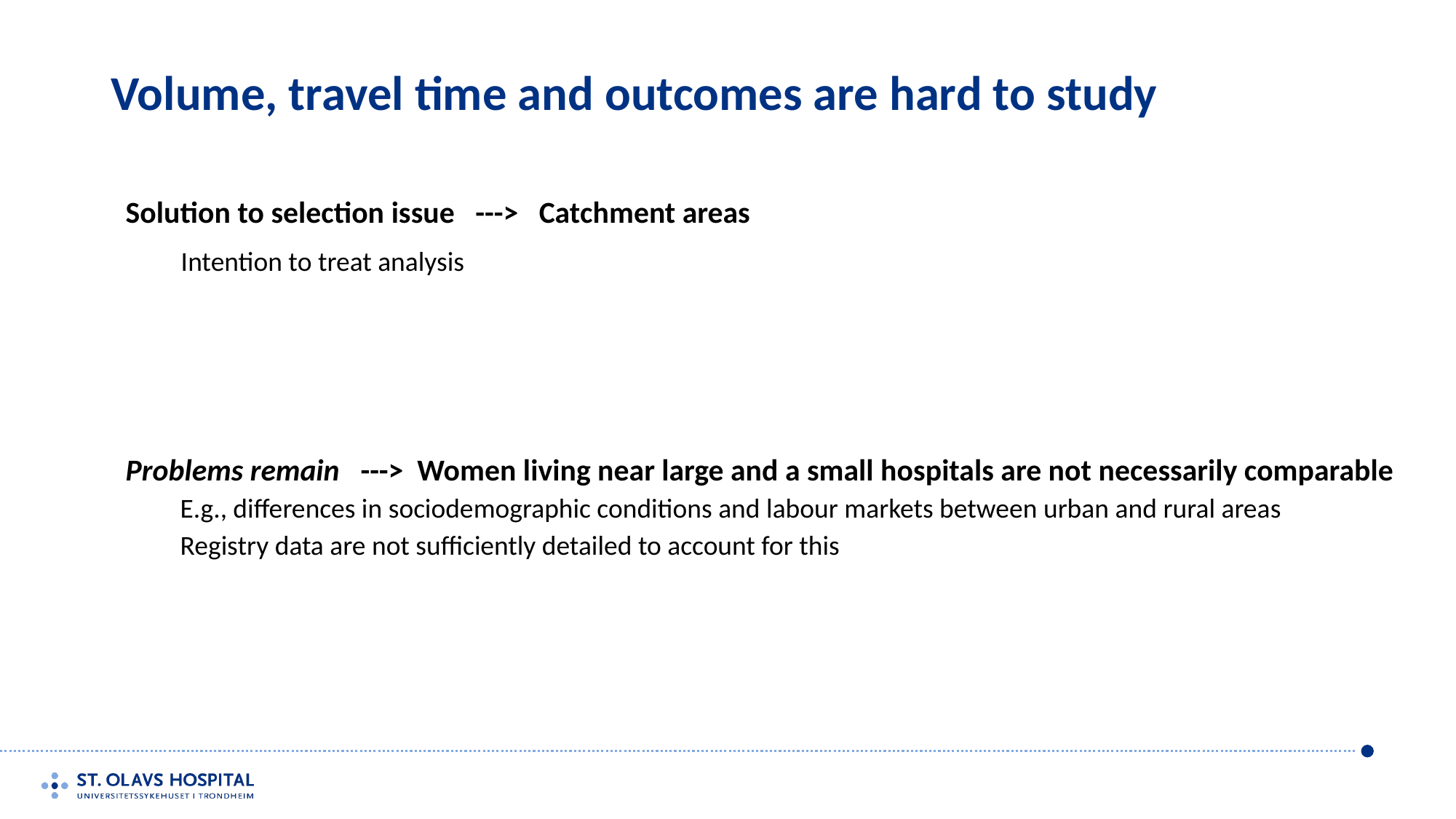

# Volume, travel time and outcomes are hard to study
Solution to selection issue   --->   Catchment areas
        Intention to treat analysis

Problems remain   --->  Women living near large and a small hospitals are not necessarily comparable
E.g., differences in sociodemographic conditions and labour markets between urban and rural areas
Registry data are not sufficiently detailed to account for this